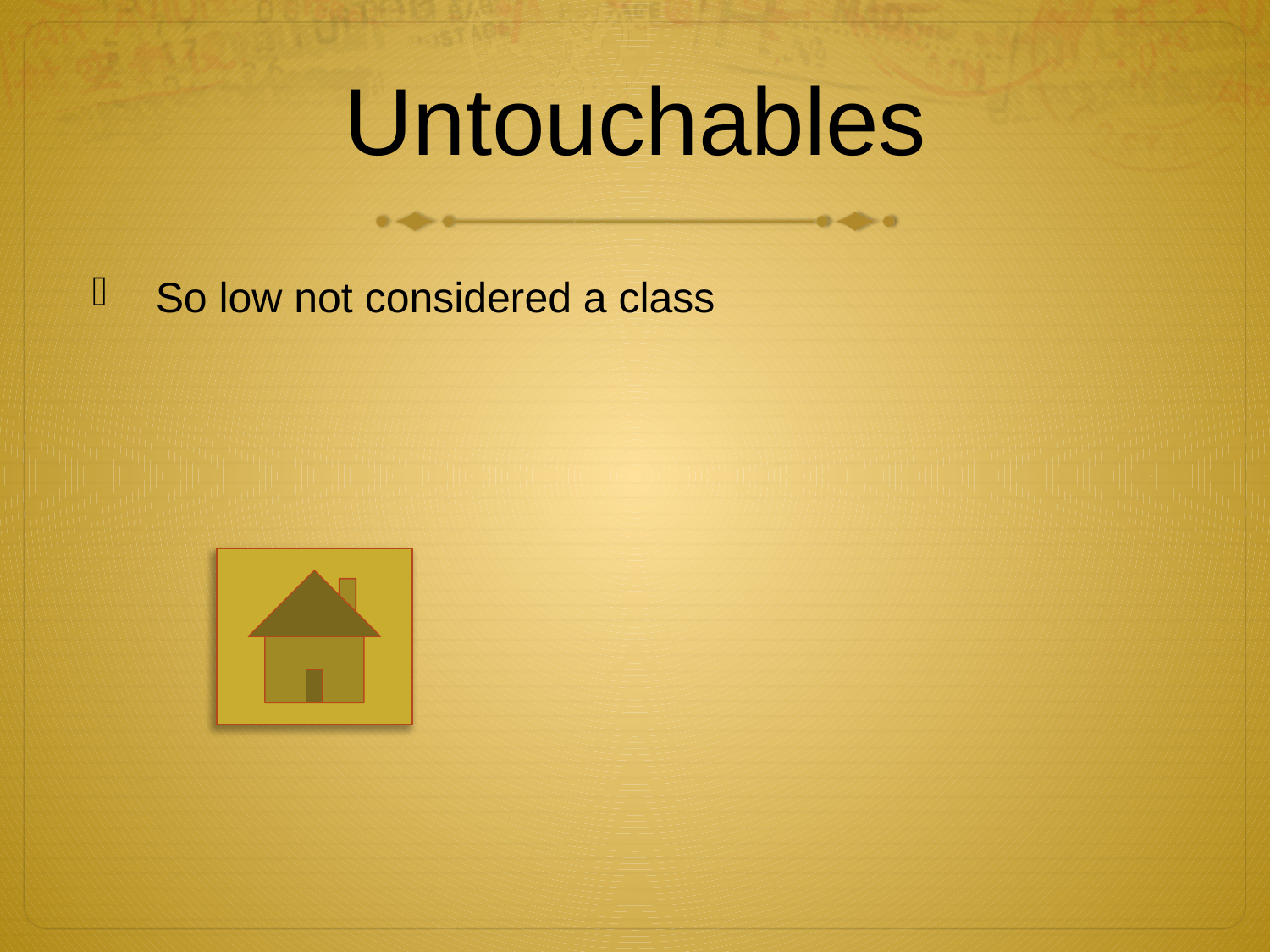

# Untouchables
So low not considered a class